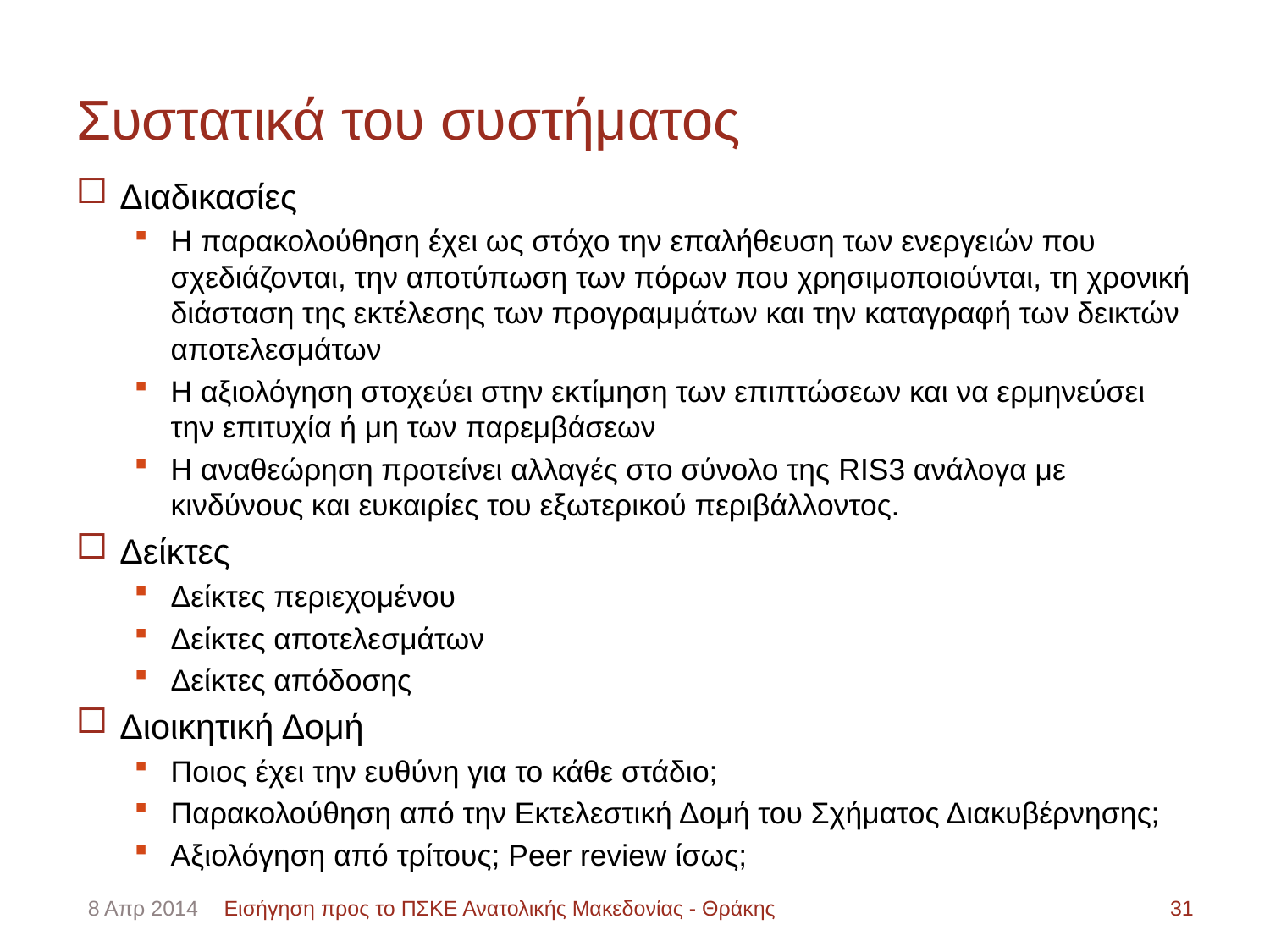

# Συστατικά του συστήματος
Διαδικασίες
Η παρακολούθηση έχει ως στόχο την επαλήθευση των ενεργειών που σχεδιάζονται, την αποτύπωση των πόρων που χρησιμοποιούνται, τη χρονική διάσταση της εκτέλεσης των προγραμμάτων και την καταγραφή των δεικτών αποτελεσμάτων
Η αξιολόγηση στοχεύει στην εκτίμηση των επιπτώσεων και να ερμηνεύσει την επιτυχία ή μη των παρεμβάσεων
Η αναθεώρηση προτείνει αλλαγές στο σύνολο της RIS3 ανάλογα με κινδύνους και ευκαιρίες του εξωτερικού περιβάλλοντος.
Δείκτες
Δείκτες περιεχομένου
Δείκτες αποτελεσμάτων
Δείκτες απόδοσης
Διοικητική Δομή
Ποιος έχει την ευθύνη για το κάθε στάδιο;
Παρακολούθηση από την Εκτελεστική Δομή του Σχήματος Διακυβέρνησης;
Αξιολόγηση από τρίτους; Peer review ίσως;

8 Απρ 2014
Εισήγηση προς το ΠΣΚΕ Ανατολικής Μακεδονίας - Θράκης
31